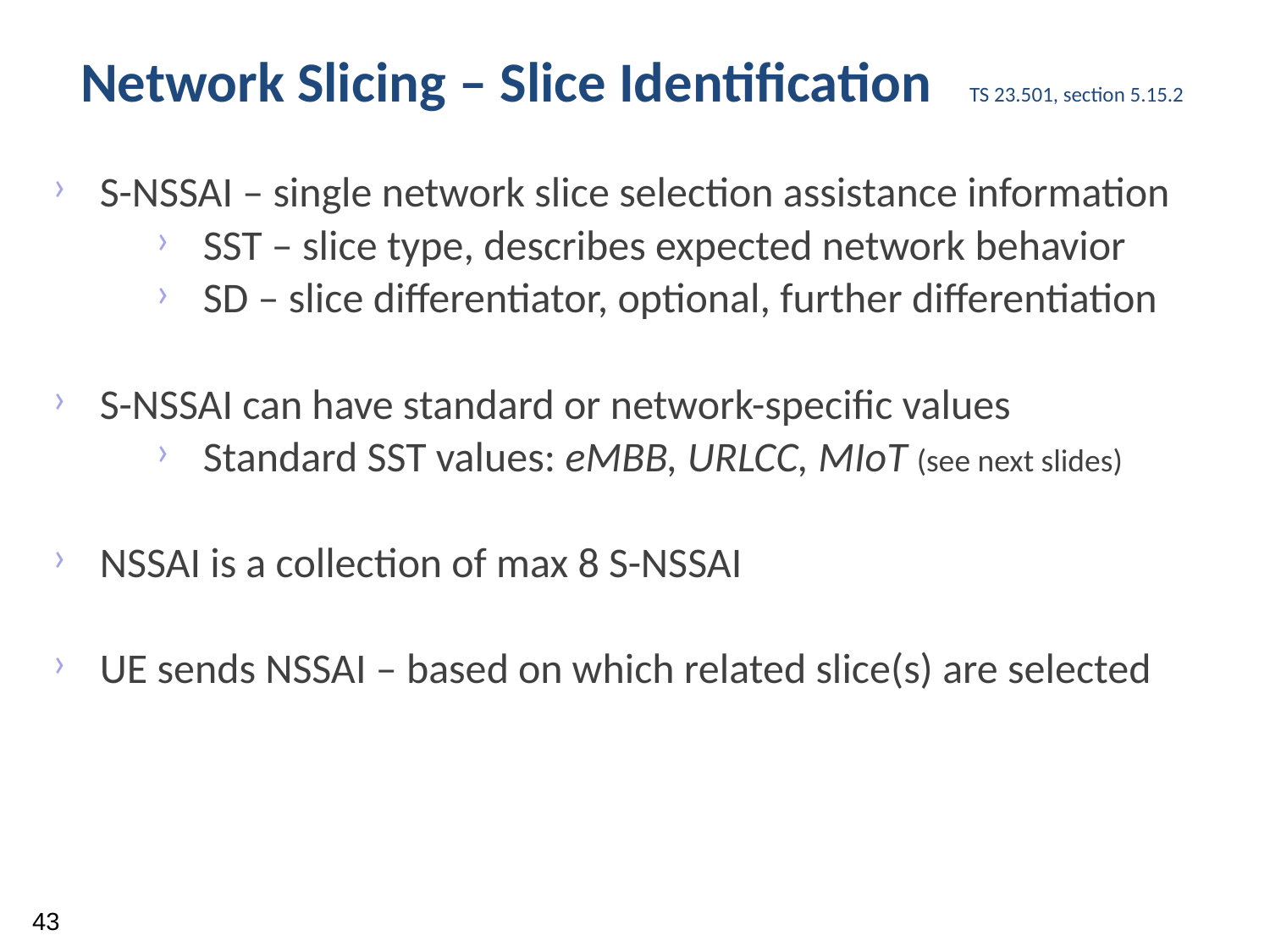

Network Slicing – Slice Identification		TS 23.501, section 5.15.2
S-NSSAI – single network slice selection assistance information
SST – slice type, describes expected network behavior
SD – slice differentiator, optional, further differentiation

S-NSSAI can have standard or network-specific values
Standard SST values: eMBB, URLCC, MIoT (see next slides)

NSSAI is a collection of max 8 S-NSSAI

UE sends NSSAI – based on which related slice(s) are selected